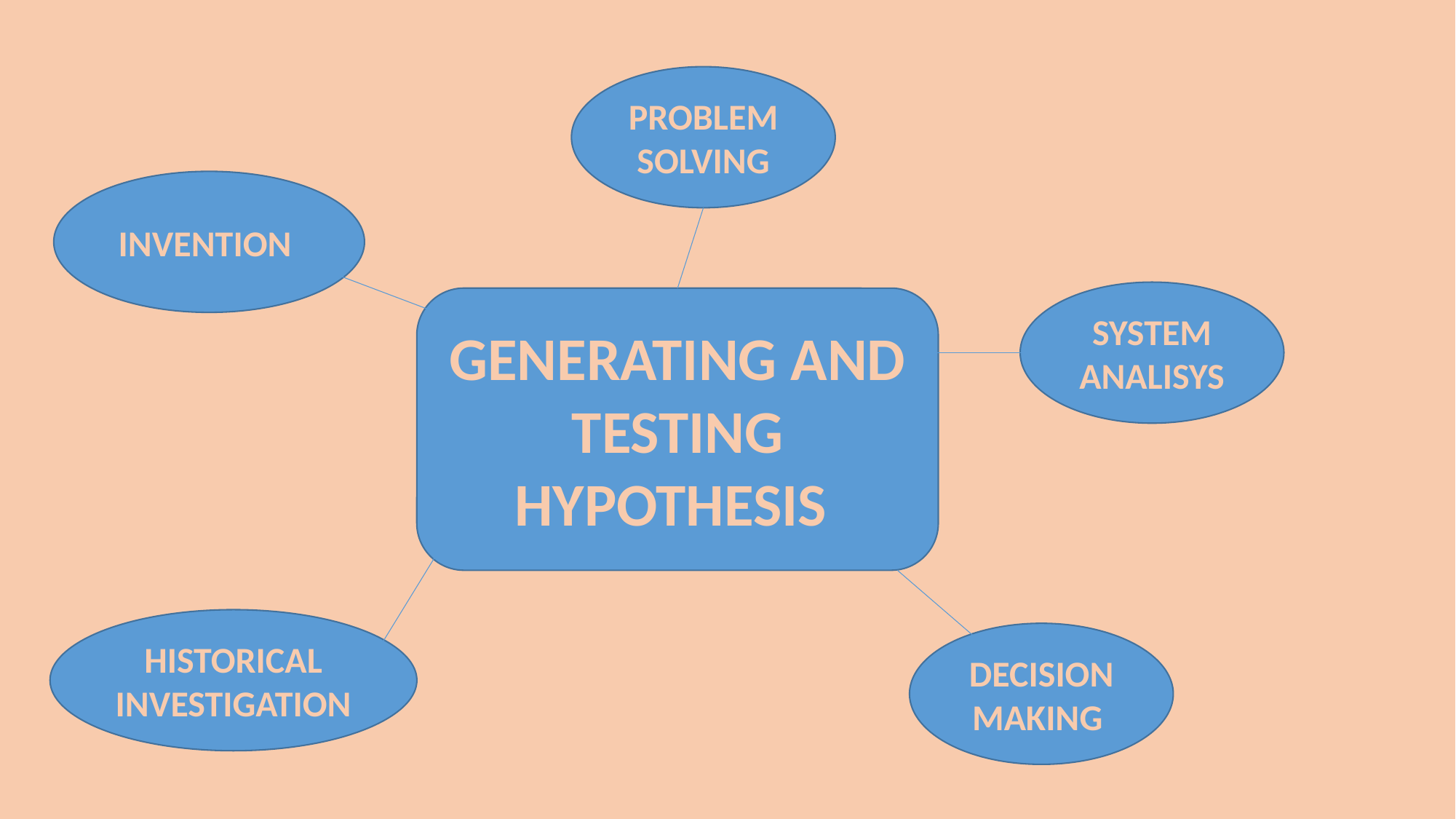

PROBLEM SOLVING
INVENTION
SYSTEM ANALISYS
GENERATING AND TESTING HYPOTHESIS
HISTORICAL INVESTIGATION
DECISION MAKING